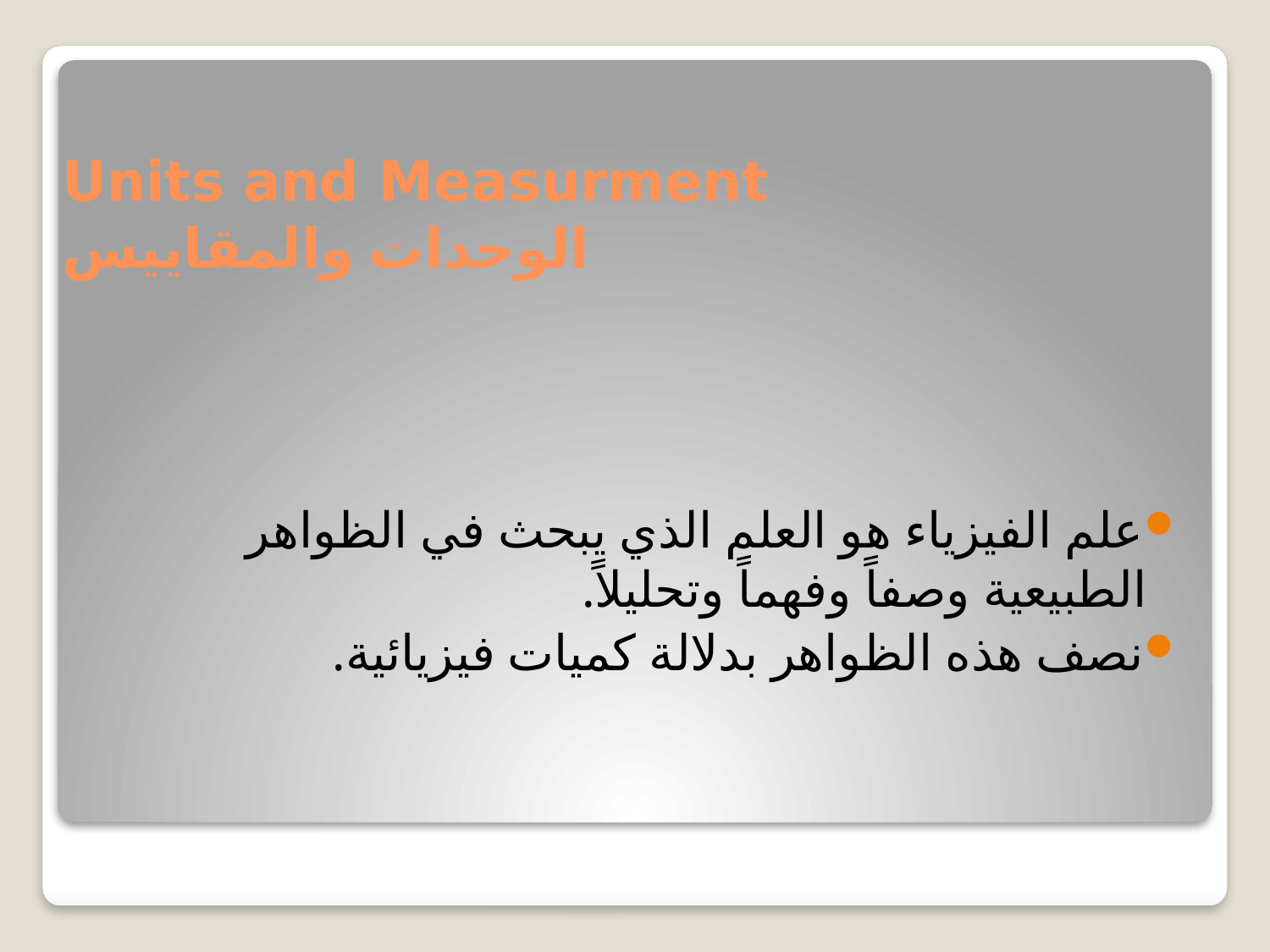

# Units and Measurment الوحدات والمقاييس
علم الفيزياء هو العلم الذي يبحث في الظواهر الطبيعية وصفاً وفهماً وتحليلاً.
نصف هذه الظواهر بدلالة كميات فيزيائية.